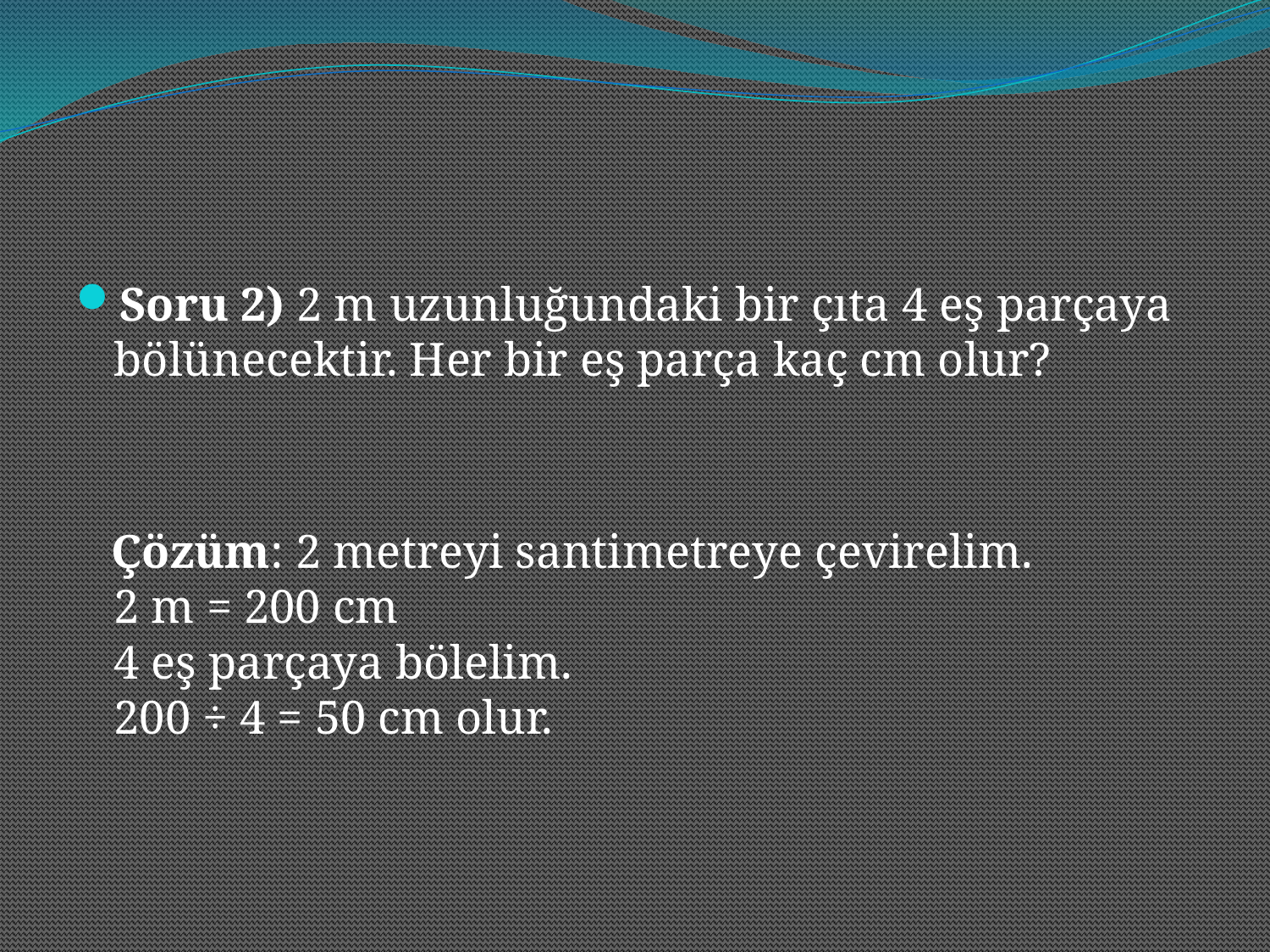

Soru 2) 2 m uzunluğundaki bir çıta 4 eş parçaya bölünecektir. Her bir eş parça kaç cm olur?

   Çözüm: 2 metreyi santimetreye çevirelim.
2 m = 200 cm 
4 eş parçaya bölelim.
200 ÷ 4 = 50 cm olur.